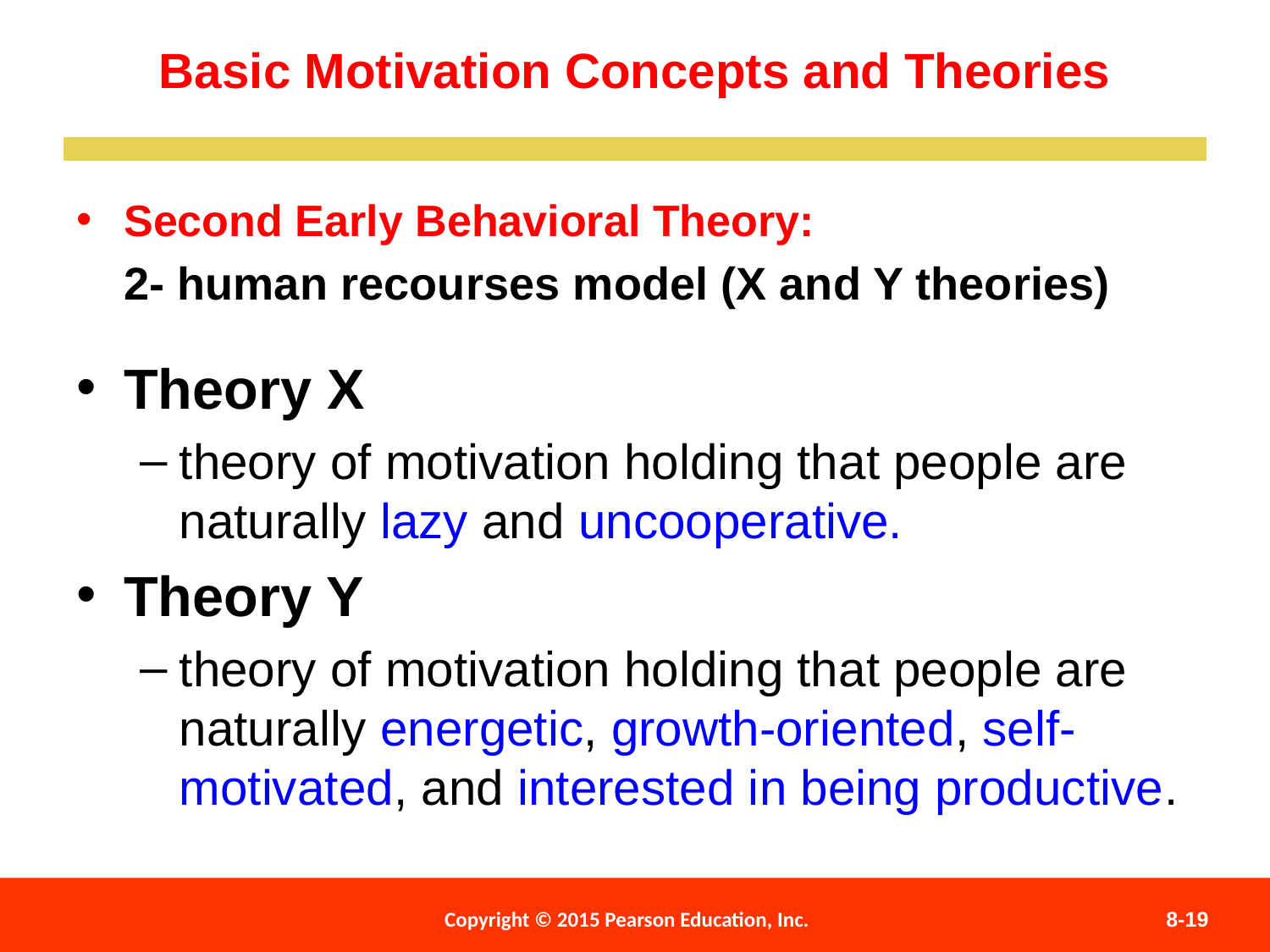

Basic Motivation Concepts and Theories
Second Early Behavioral Theory:
2- human recourses model (X and Y theories)

Theory X
theory of motivation holding that people are naturally lazy and uncooperative.
Theory Y
theory of motivation holding that people are naturally energetic, growth-oriented, self-motivated, and interested in being productive.